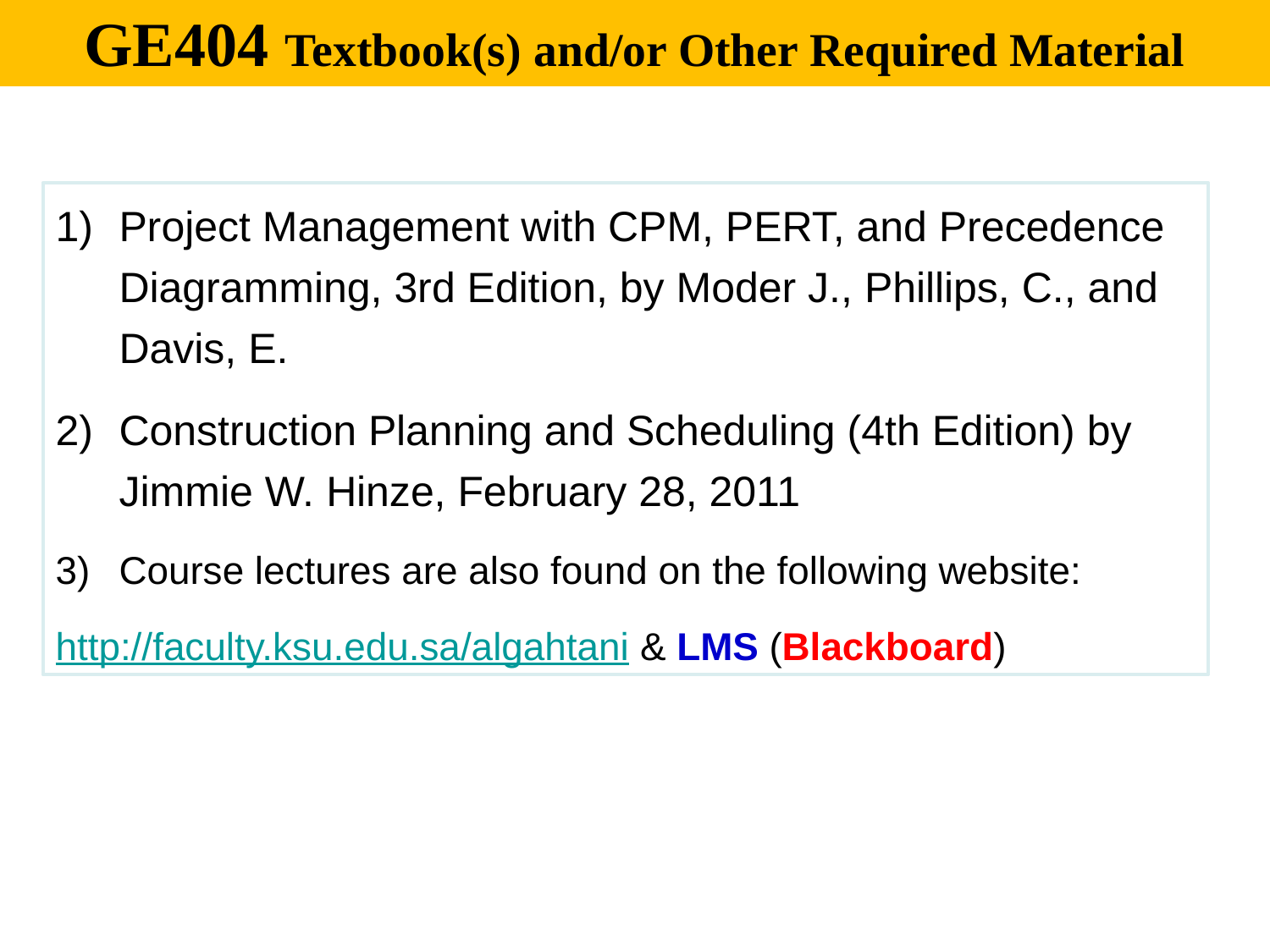

# GE404 Textbook(s) and/or Other Required Material
Project Management with CPM, PERT, and Precedence Diagramming, 3rd Edition, by Moder J., Phillips, C., and Davis, E.
Construction Planning and Scheduling (4th Edition) by Jimmie W. Hinze, February 28, 2011
Course lectures are also found on the following website:
http://faculty.ksu.edu.sa/algahtani & LMS (Blackboard)